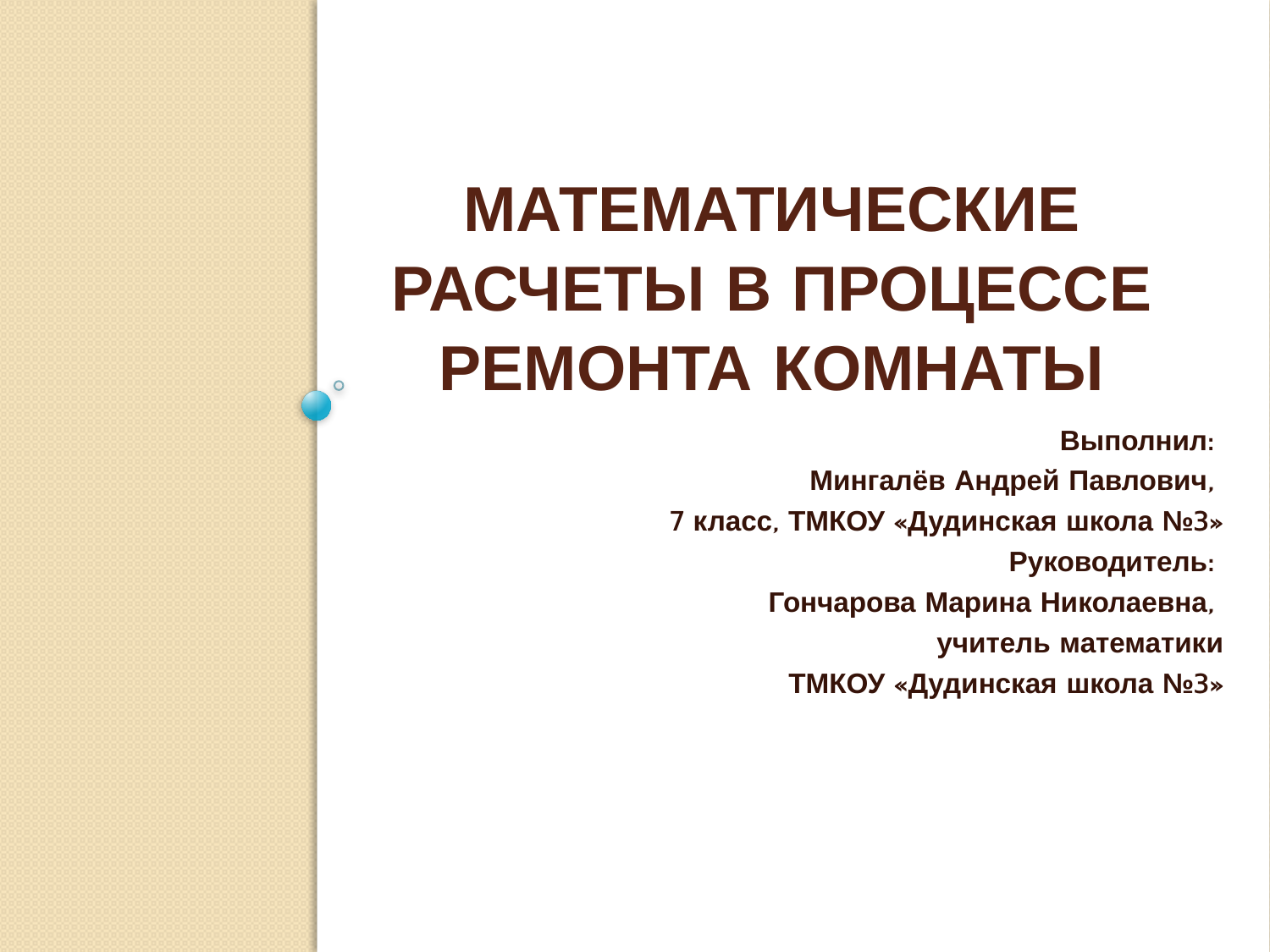

# Математические расчеты в процессе ремонта комнаты
Выполнил:
Мингалёв Андрей Павлович,
7 класс, ТМКОУ «Дудинская школа №3»
Руководитель:
Гончарова Марина Николаевна,
учитель математики
ТМКОУ «Дудинская школа №3»